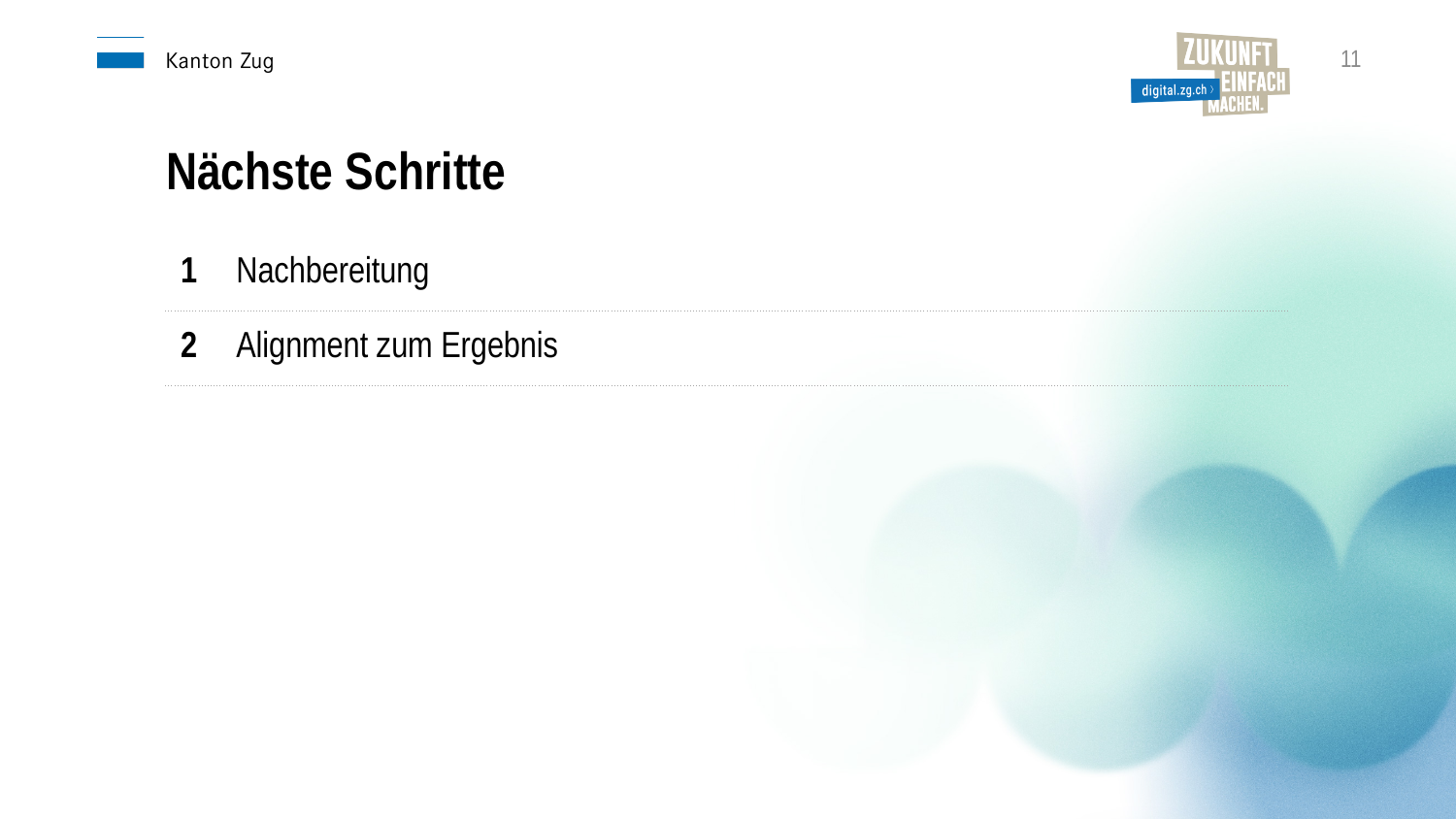

11
Nächste Schritte
| 1 | Nachbereitung |
| --- | --- |
| 2 | Alignment zum Ergebnis |